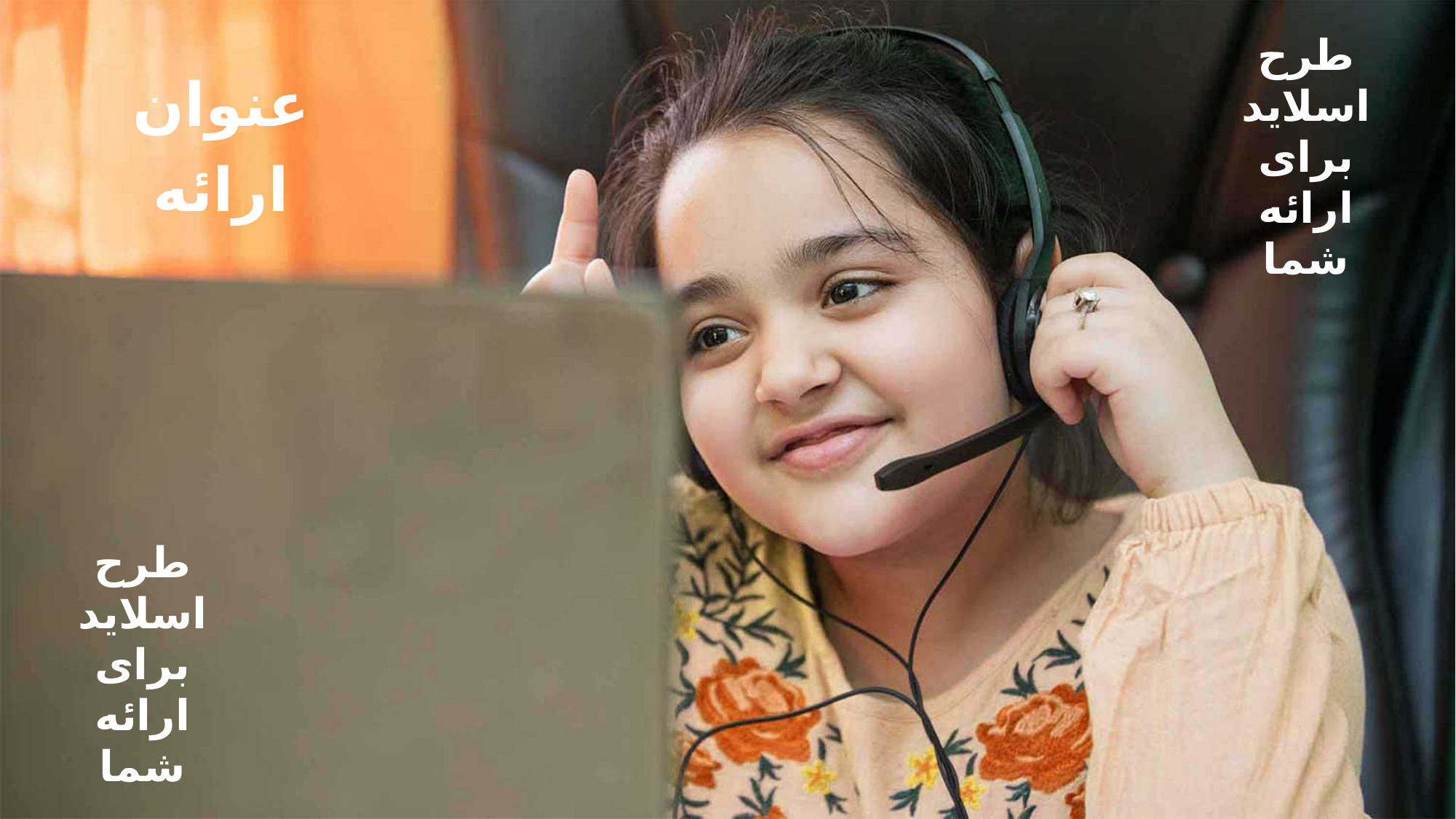

طرح
 اسلاید
برای
 ارائه
شما
عنوان
ارائه
طرح
 اسلاید
برای
 ارائه
شما